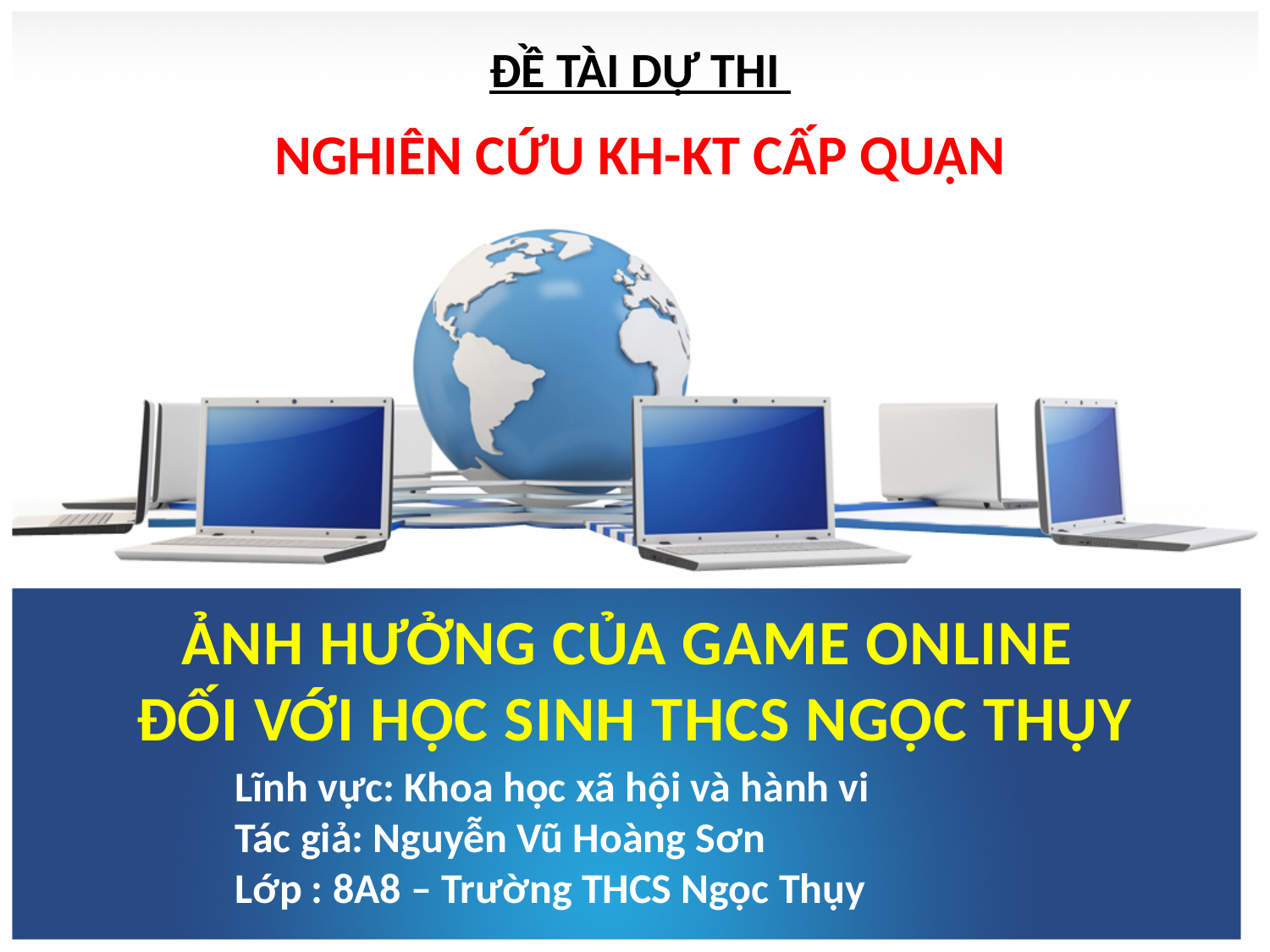

ĐỀ TÀI DỰ THI
NGHIÊN CỨU KH-KT CẤP QUẬN
ẢNH HƯỞNG CỦA GAME ONLINE
ĐỐI VỚI HỌC SINH THCS NGỌC THỤY
Lĩnh vực: Khoa học xã hội và hành vi
Tác giả: Nguyễn Vũ Hoàng Sơn
Lớp : 8A8 – Trường THCS Ngọc Thụy